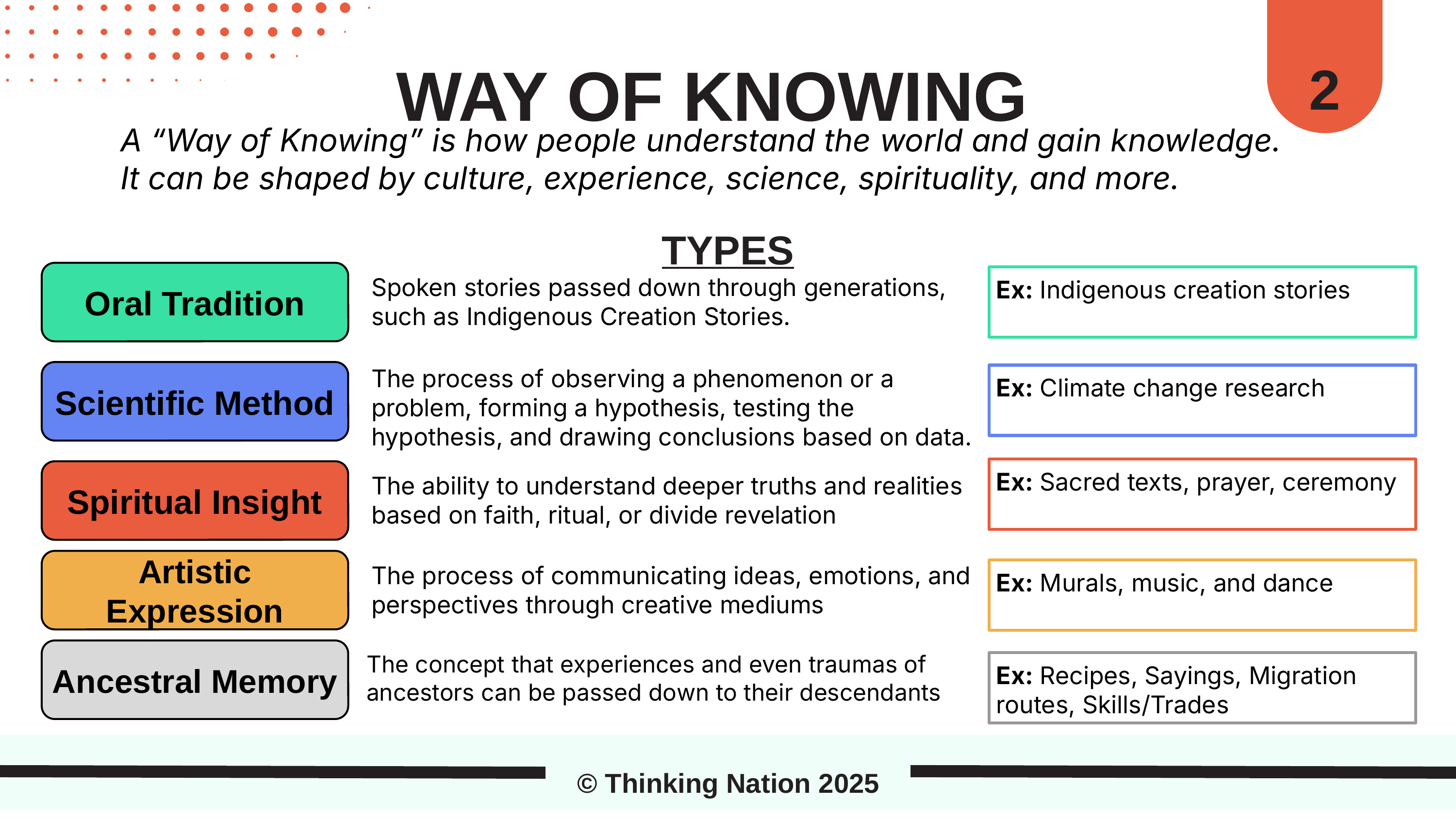

2
WAY OF KNOWING
A “Way of Knowing” is how people understand the world and gain knowledge.
It can be shaped by culture, experience, science, spirituality, and more.
TYPES

Spoken stories passed down through generations, such as Indigenous Creation Stories.
Ex: Indigenous creation stories
Oral Tradition
The process of observing a phenomenon or a problem, forming a hypothesis, testing the hypothesis, and drawing conclusions based on data.
Scientific Method
Ex: Climate change research
Ex: Sacred texts, prayer, ceremony
Spiritual Insight
The ability to understand deeper truths and realities based on faith, ritual, or divide revelation
Artistic Expression
The process of communicating ideas, emotions, and perspectives through creative mediums
Ex: Murals, music, and dance
Ancestral Memory
The concept that experiences and even traumas of ancestors can be passed down to their descendants
Ex: Recipes, Sayings, Migration routes, Skills/Trades

© Thinking Nation 2025